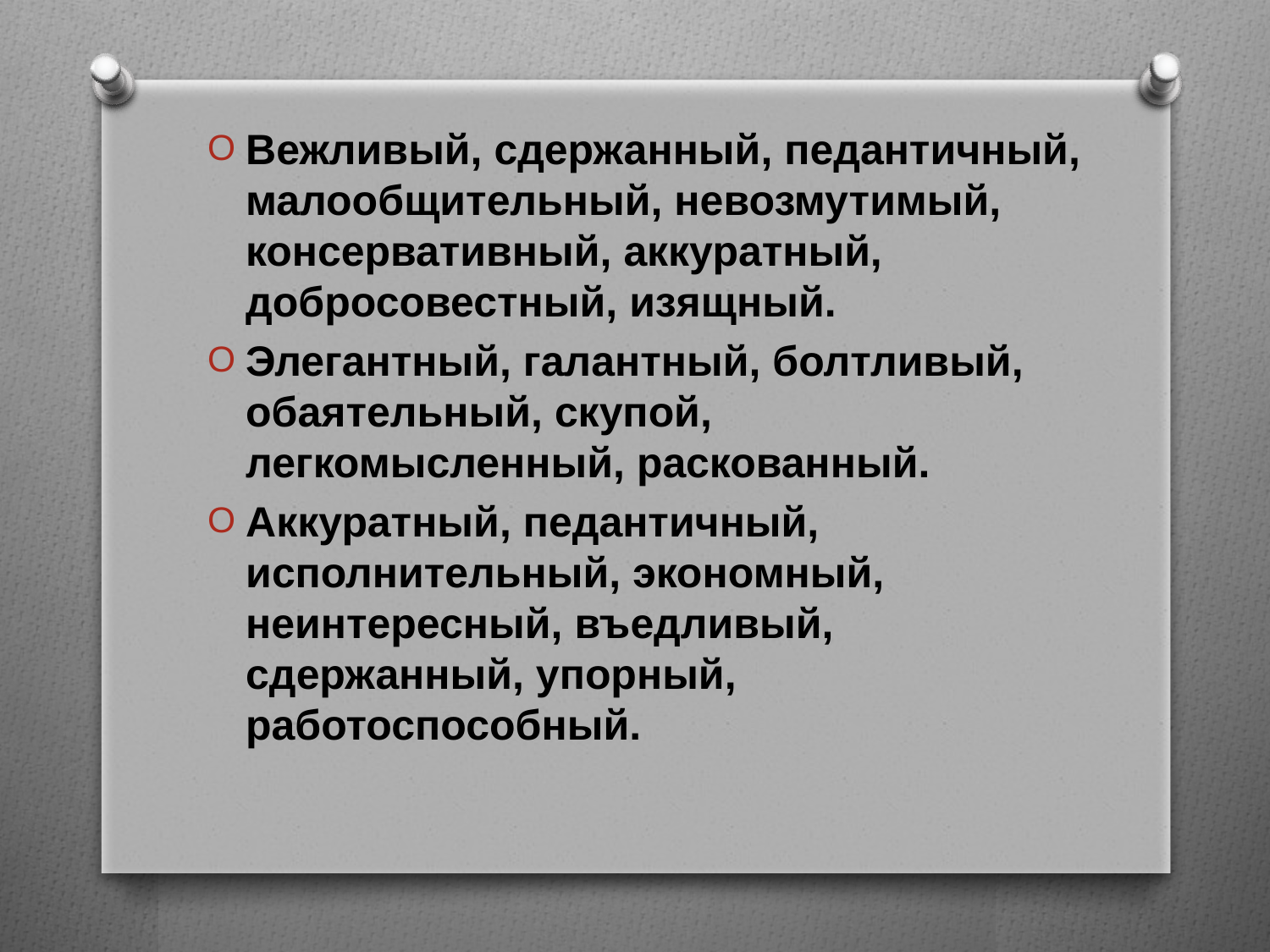

#
Вежливый, сдержанный, педантичный, малообщительный, невозмутимый, консервативный, аккуратный, добросовестный, изящный.
Элегантный, галантный, болтливый,  обаятельный, скупой, легкомысленный, раскованный.
Аккуратный, педантичный, исполнительный, экономный, неинтересный, въедливый, сдержанный, упорный, работоспособный.